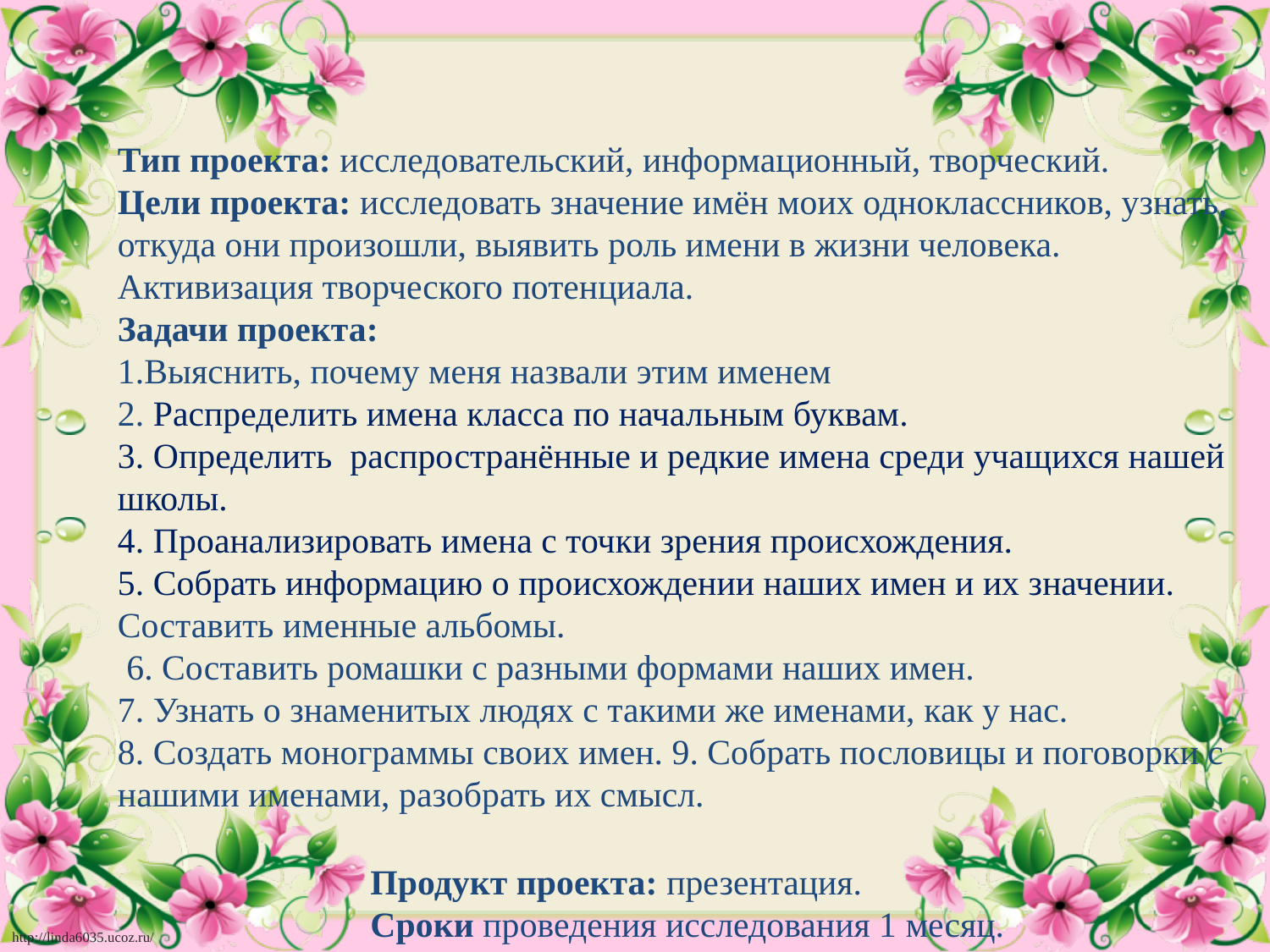

Тип проекта: исследовательский, информационный, творческий.
Цели проекта: исследовать значение имён моих одноклассников, узнать, откуда они произошли, выявить роль имени в жизни человека. Активизация творческого потенциала.
Задачи проекта:
1.Выяснить, почему меня назвали этим именем
2. Распределить имена класса по начальным буквам.
3. Определить  распространённые и редкие имена среди учащихся нашей школы.
4. Проанализировать имена с точки зрения происхождения.
5. Собрать информацию о происхождении наших имен и их значении. Составить именные альбомы.
 6. Составить ромашки с разными формами наших имен.
7. Узнать о знаменитых людях с такими же именами, как у нас.
8. Создать монограммы своих имен. 9. Собрать пословицы и поговорки с нашими именами, разобрать их смысл.

6.
Продукт проекта: презентация.
Сроки проведения исследования 1 месяц.